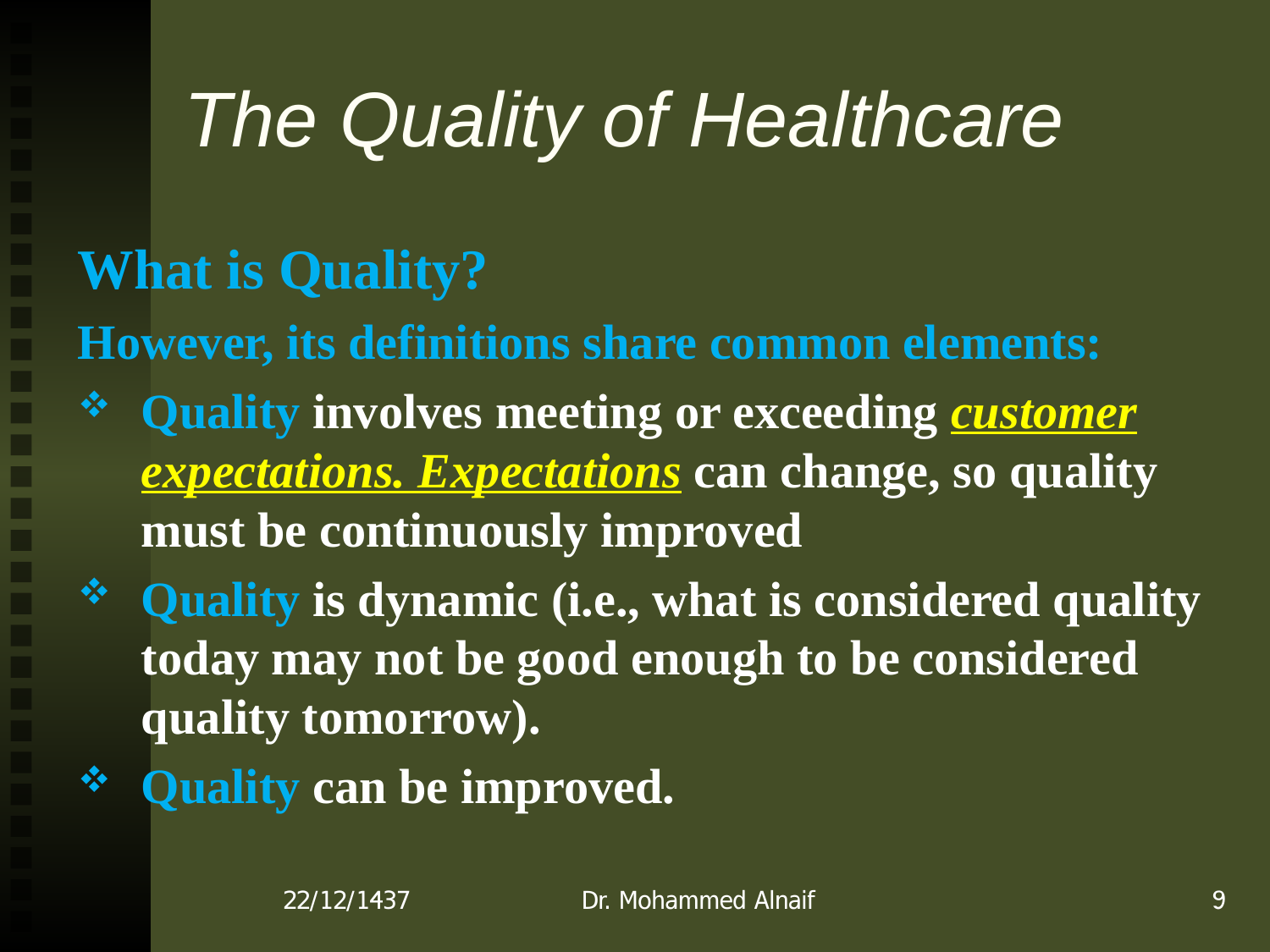

# The Quality of Healthcare
What is Quality?
However, its definitions share common elements:
Quality involves meeting or exceeding customer expectations. Expectations can change, so quality must be continuously improved
Quality is dynamic (i.e., what is considered quality today may not be good enough to be considered quality tomorrow).
Quality can be improved.
22/12/1437
Dr. Mohammed Alnaif
9